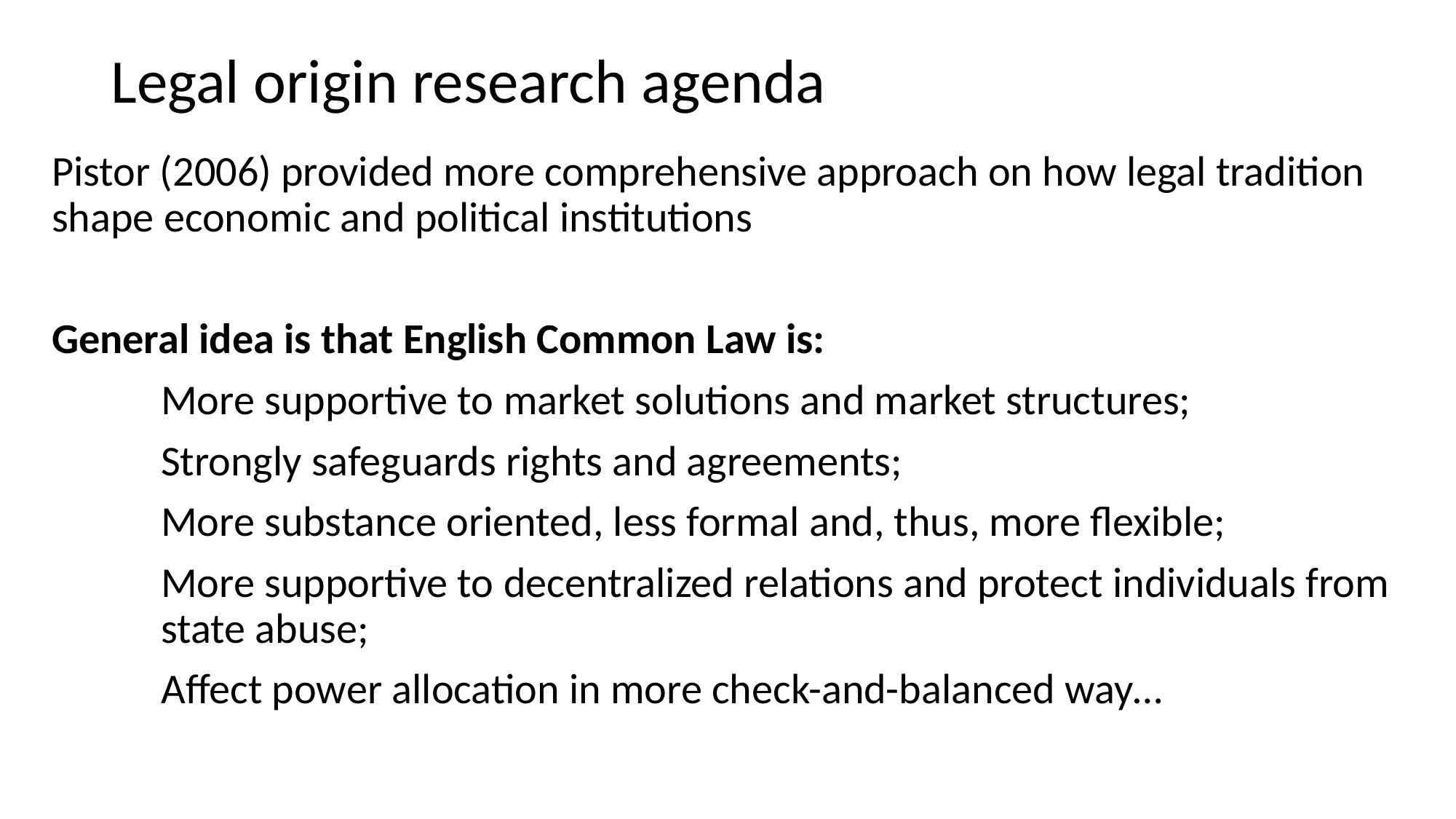

# Legal origin research agenda
Pistor (2006) provided more comprehensive approach on how legal tradition shape economic and political institutions

General idea is that English Common Law is:
	More supportive to market solutions and market structures;
	Strongly safeguards rights and agreements;
	More substance oriented, less formal and, thus, more flexible;
	More supportive to decentralized relations and protect individuals from 	state abuse;
	Affect power allocation in more check-and-balanced way…